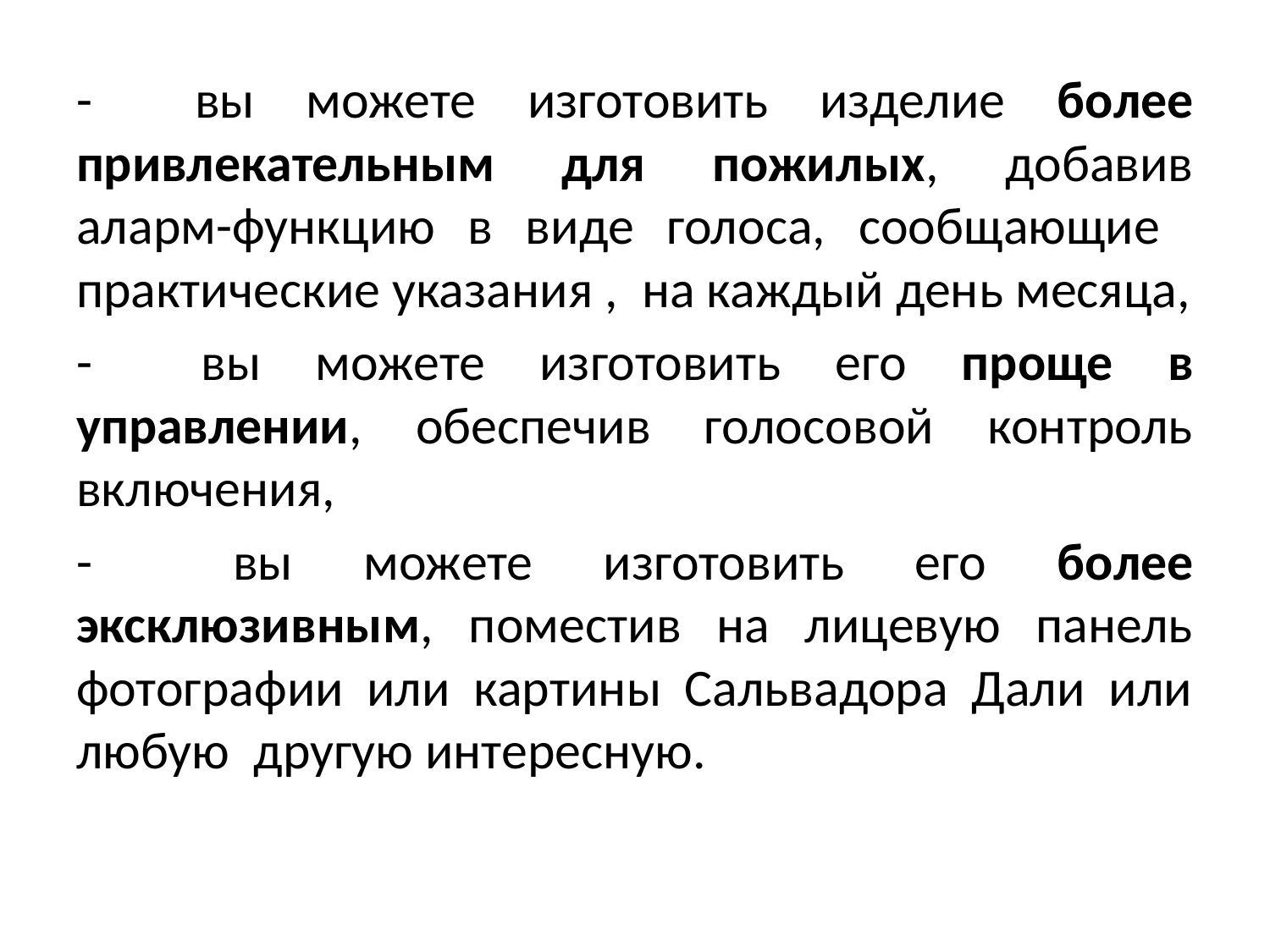

-  вы можете изготовить изделие более привлекательным для пожилых, добавив аларм-функцию в виде голоса, сообщающие  практические указания ,  на каждый день месяца,
-  вы можете изготовить его проще в управлении, обеспечив голосовой контроль включения,
-  вы можете изготовить его более эксклюзивным, поместив на лицевую панель фотографии или картины Сальвадора Дали или любую  другую интересную.